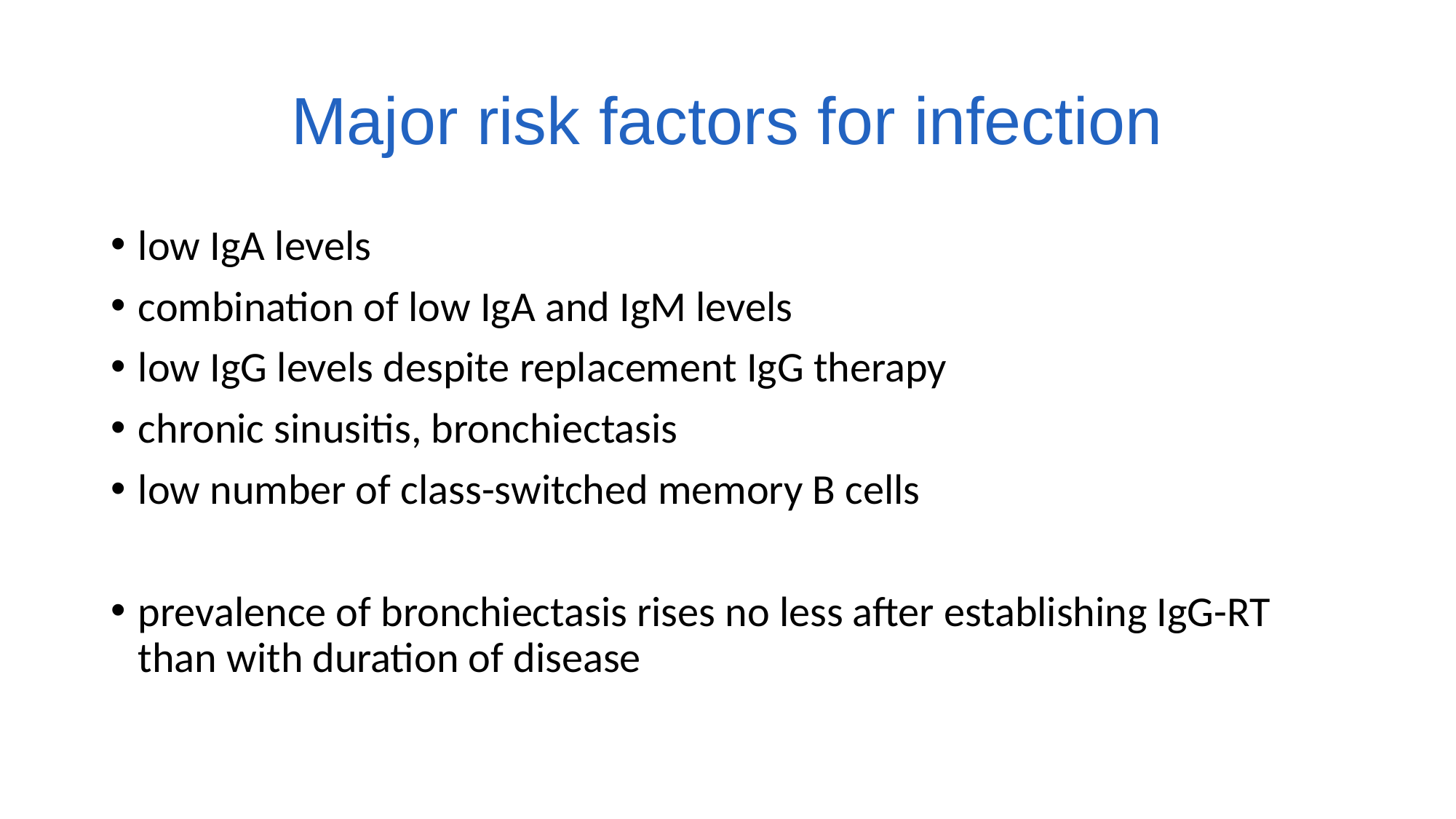

# Major risk factors for infection
low IgA levels
combination of low IgA and IgM levels
low IgG levels despite replacement IgG therapy
chronic sinusitis, bronchiectasis
low number of class-switched memory B cells

prevalence of bronchiectasis rises no less after establishing IgG-RT than with duration of disease